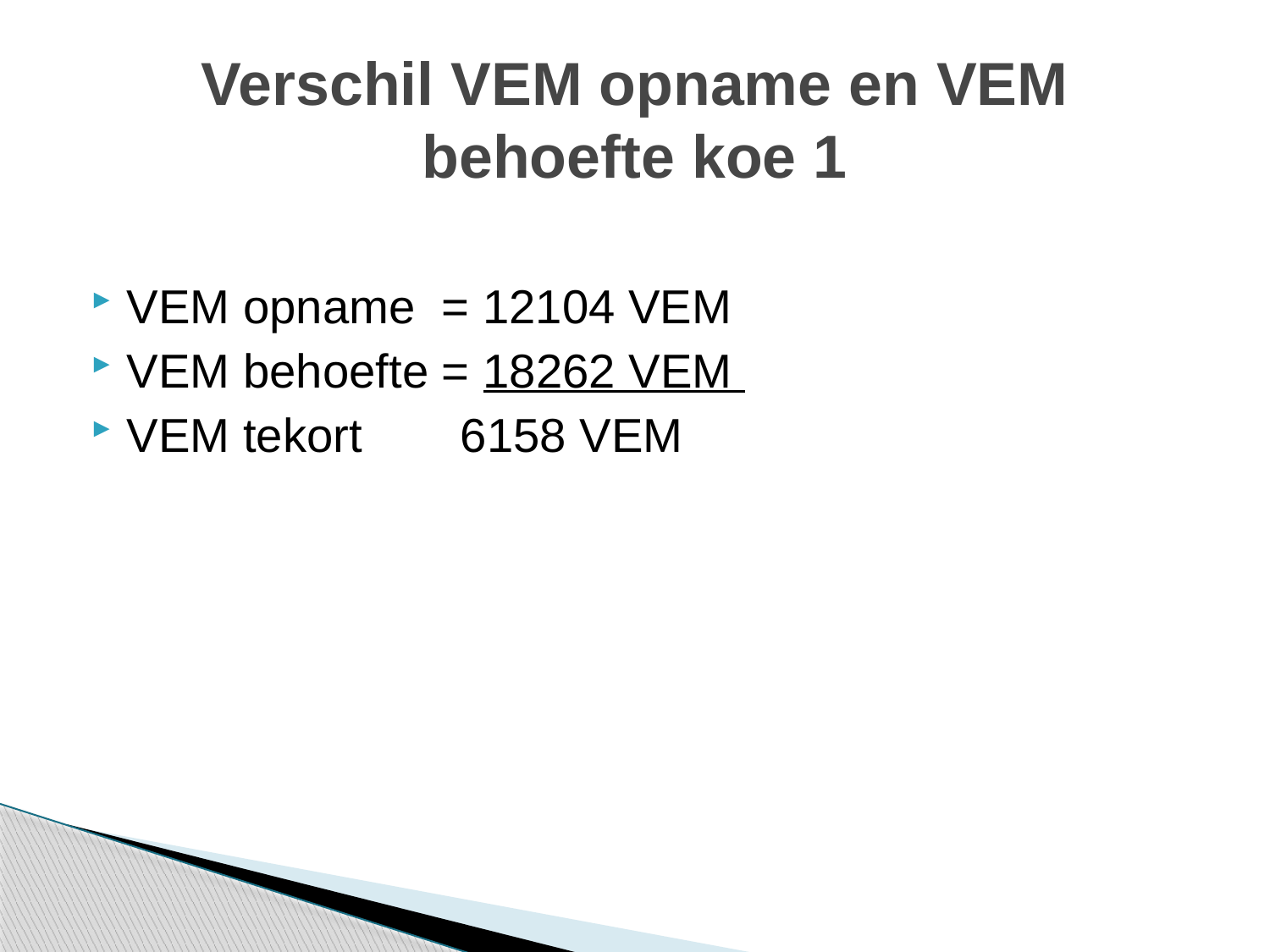

# Verschil VEM opname en VEM behoefte koe 1

VEM opname  = 12104 VEM
VEM behoefte = 18262 VEM
VEM tekort	      6158 VEM